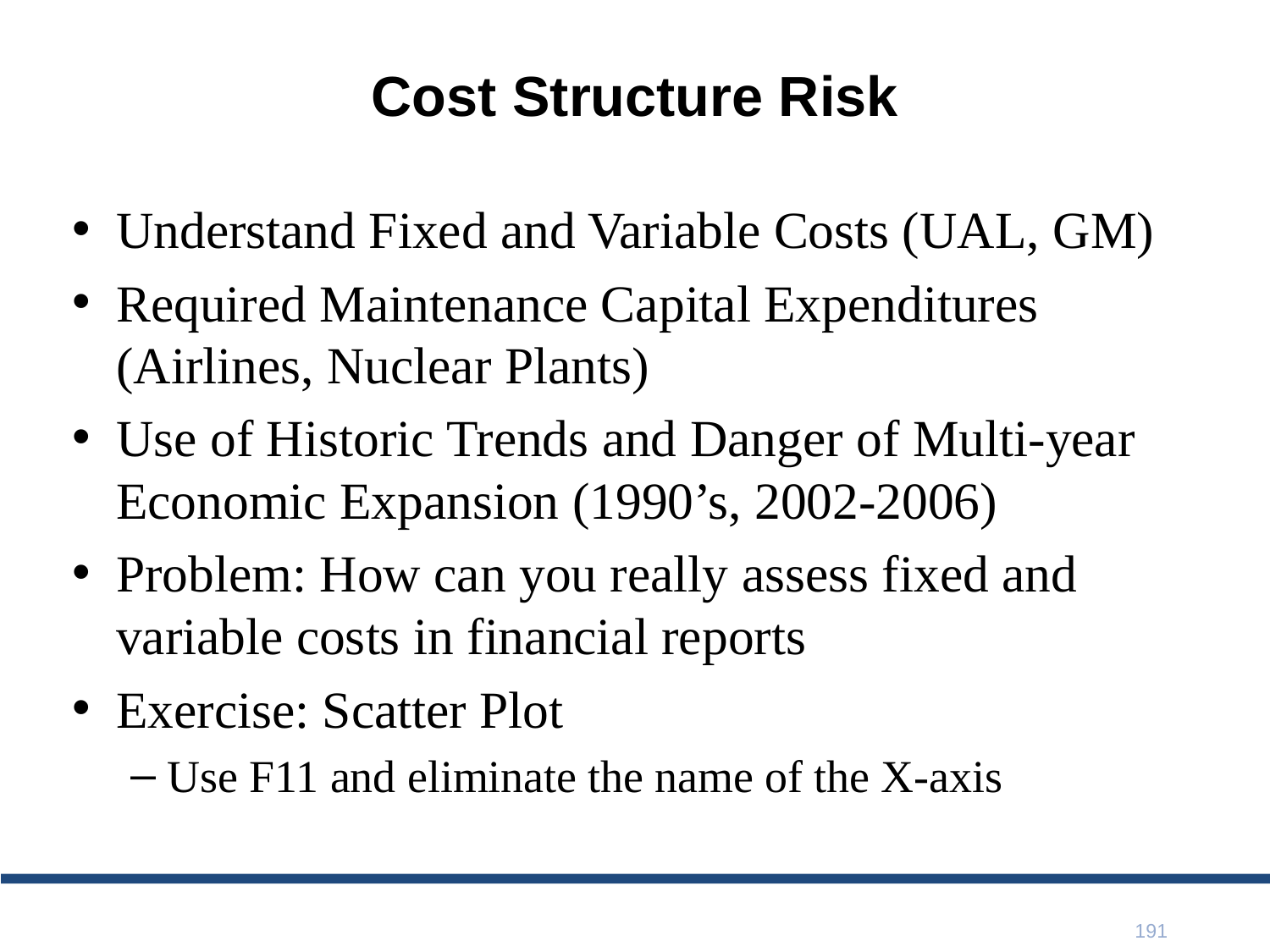

# Cost Structure Risk
Understand Fixed and Variable Costs (UAL, GM)
Required Maintenance Capital Expenditures (Airlines, Nuclear Plants)
Use of Historic Trends and Danger of Multi-year Economic Expansion (1990’s, 2002-2006)
Problem: How can you really assess fixed and variable costs in financial reports
Exercise: Scatter Plot
Use F11 and eliminate the name of the X-axis
191